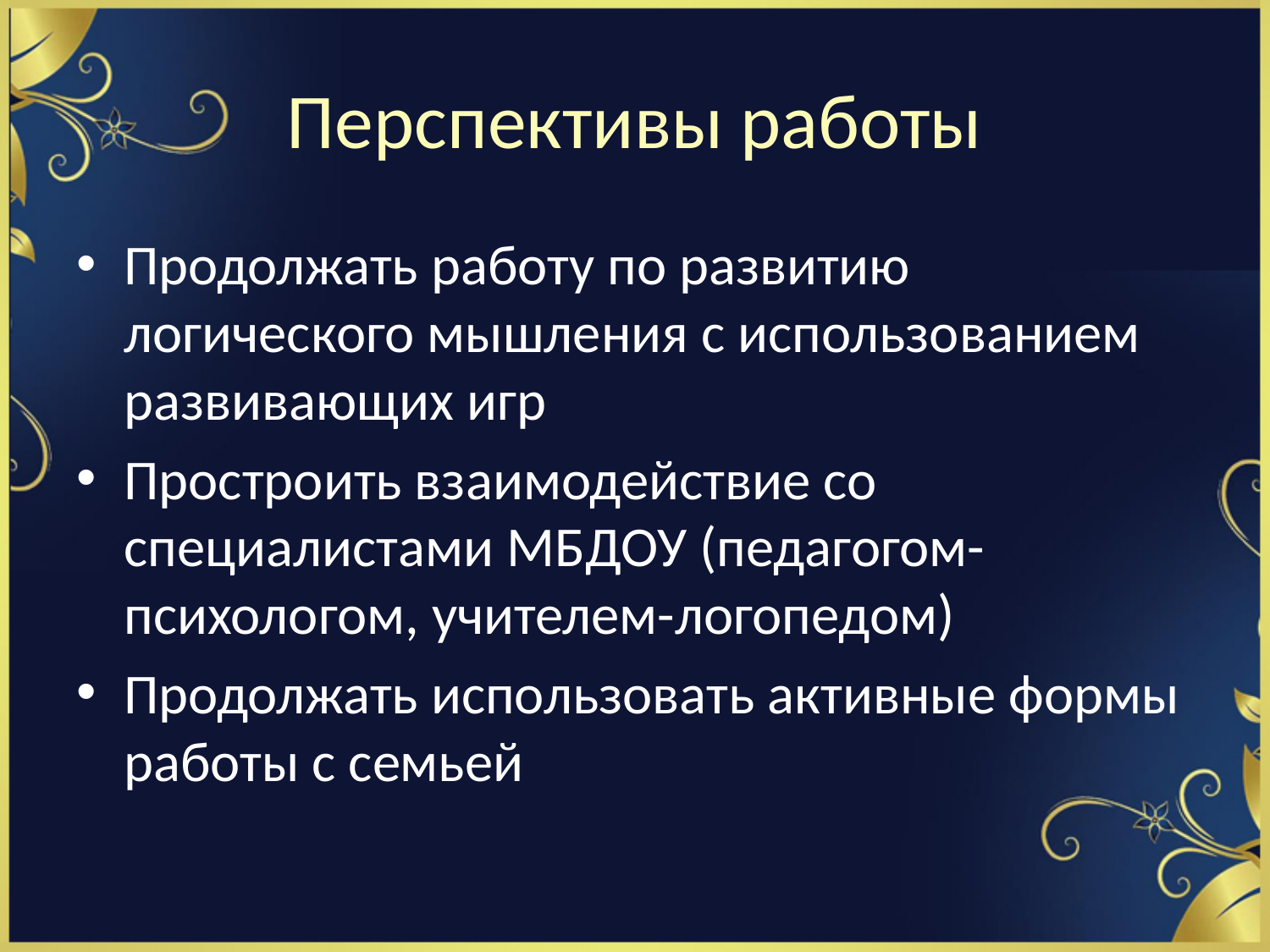

# Перспективы работы
Продолжать работу по развитию логического мышления с использованием развивающих игр
Простроить взаимодействие со специалистами МБДОУ (педагогом-психологом, учителем-логопедом)
Продолжать использовать активные формы работы с семьей